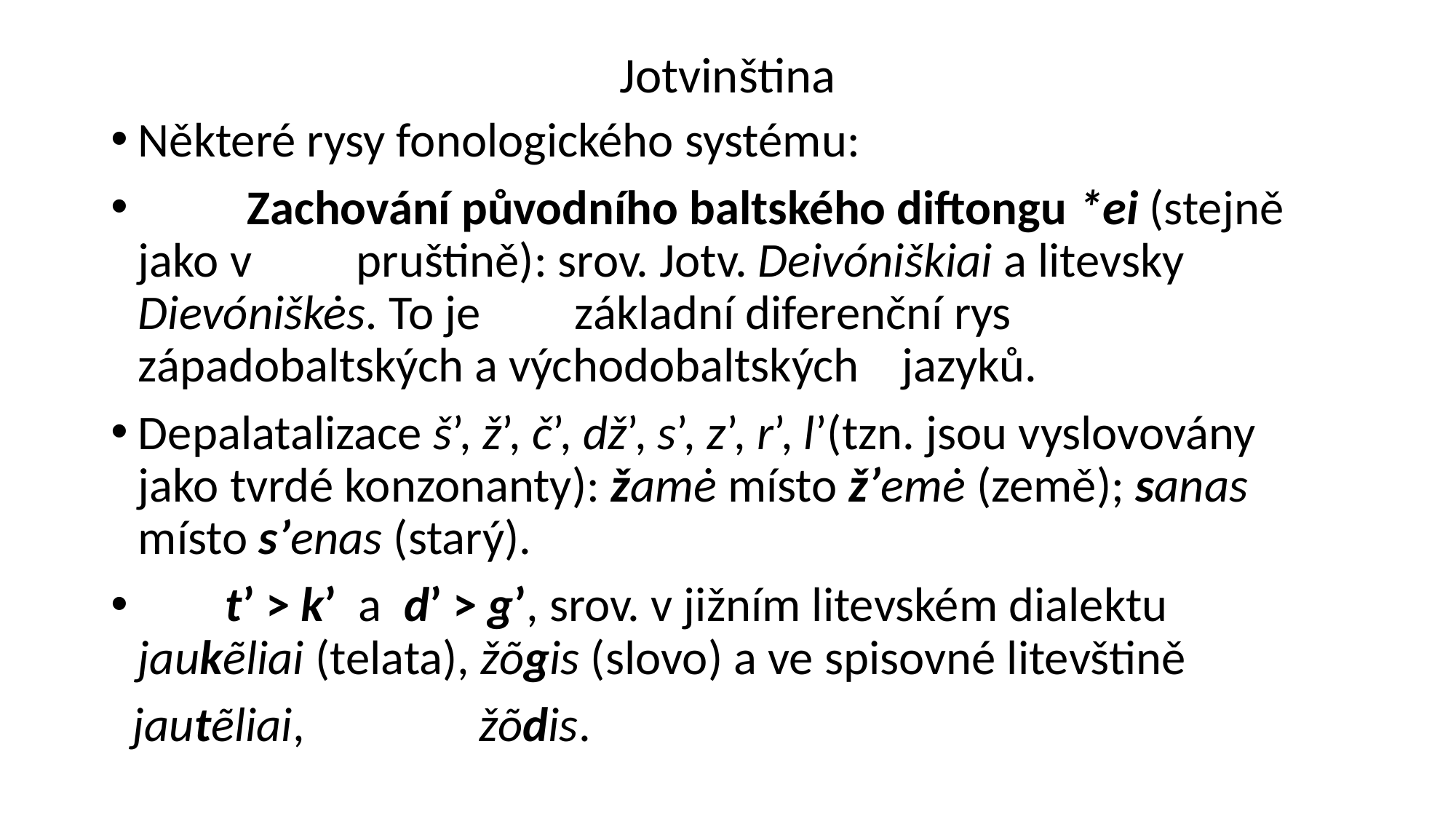

# Jotvinština
Některé rysy fonologického systému:
	Zachování původního baltského diftongu *ei (stejně jako v 	pruštině): srov. Jotv. Deivóniškiai a litevsky Dievóniškės. To je 	základní diferenční rys západobaltských a východobaltských 	jazyků.
Depalatalizace š’, ž’, č’, dž’, s’, z’, r’, l’(tzn. jsou vyslovovány jako tvrdé konzonanty): žamė místo ž’emė (země); sanas místo s’enas (starý).
        t’ > k’  a  d’ > g’, srov. v jižním litevském dialektu jaukẽliai (telata), žõgis (slovo) a ve spisovné litevštině
  jautẽliai,                žõdis.